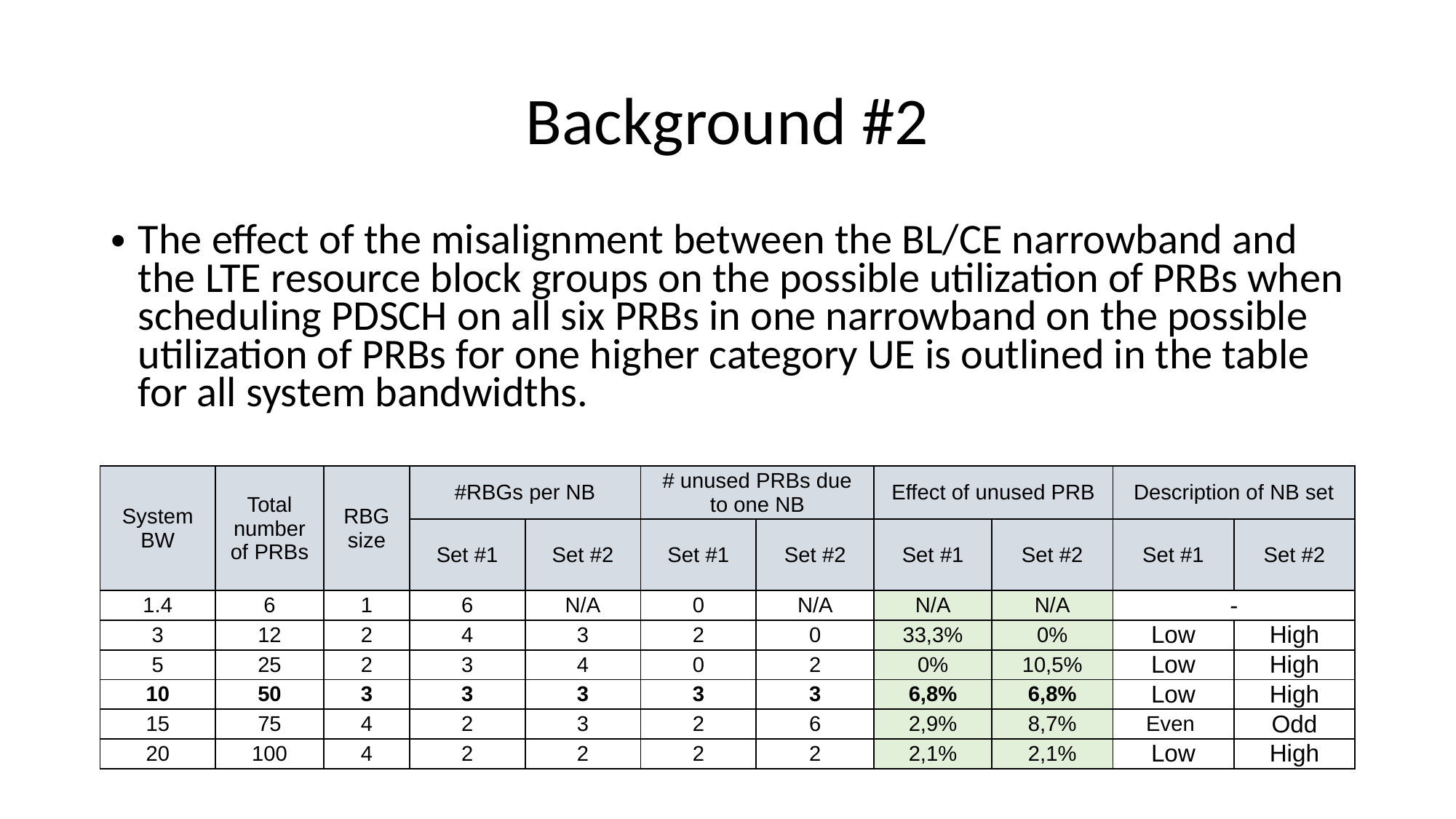

# Background #2
The effect of the misalignment between the BL/CE narrowband and the LTE resource block groups on the possible utilization of PRBs when scheduling PDSCH on all six PRBs in one narrowband on the possible utilization of PRBs for one higher category UE is outlined in the table  for all system bandwidths.

| System BW | Total number of PRBs | RBG size | #RBGs per NB |  | # unused PRBs due to one NB |  | Effect of unused PRB |  | Description of NB set |  |
| --- | --- | --- | --- | --- | --- | --- | --- | --- | --- | --- |
|  |  |  | Set #1 | Set #2 | Set #1 | Set #2 | Set #1 | Set #2 | Set #1 | Set #2 |
| 1.4 | 6 | 1 | 6 | N/A | 0 | N/A | N/A | N/A | - |  |
| 3 | 12 | 2 | 4 | 3 | 2 | 0 | 33,3% | 0% | Low | High |
| 5 | 25 | 2 | 3 | 4 | 0 | 2 | 0% | 10,5% | Low | High |
| 10 | 50 | 3 | 3 | 3 | 3 | 3 | 6,8% | 6,8% | Low | High |
| 15 | 75 | 4 | 2 | 3 | 2 | 6 | 2,9% | 8,7% | Even | Odd |
| 20 | 100 | 4 | 2 | 2 | 2 | 2 | 2,1% | 2,1% | Low | High |